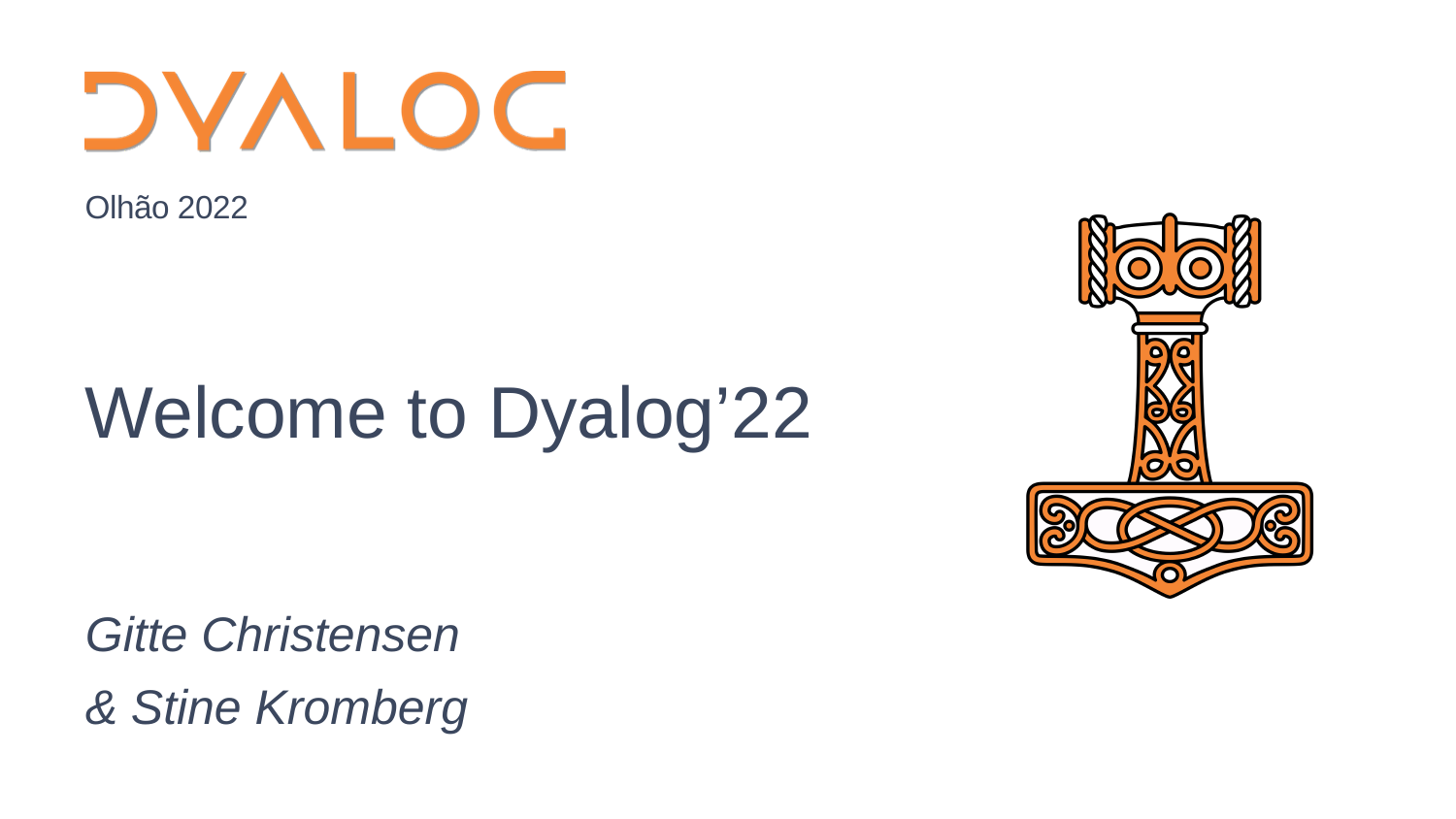

# Welcome to Dyalog’22
Gitte Christensen
& Stine Kromberg